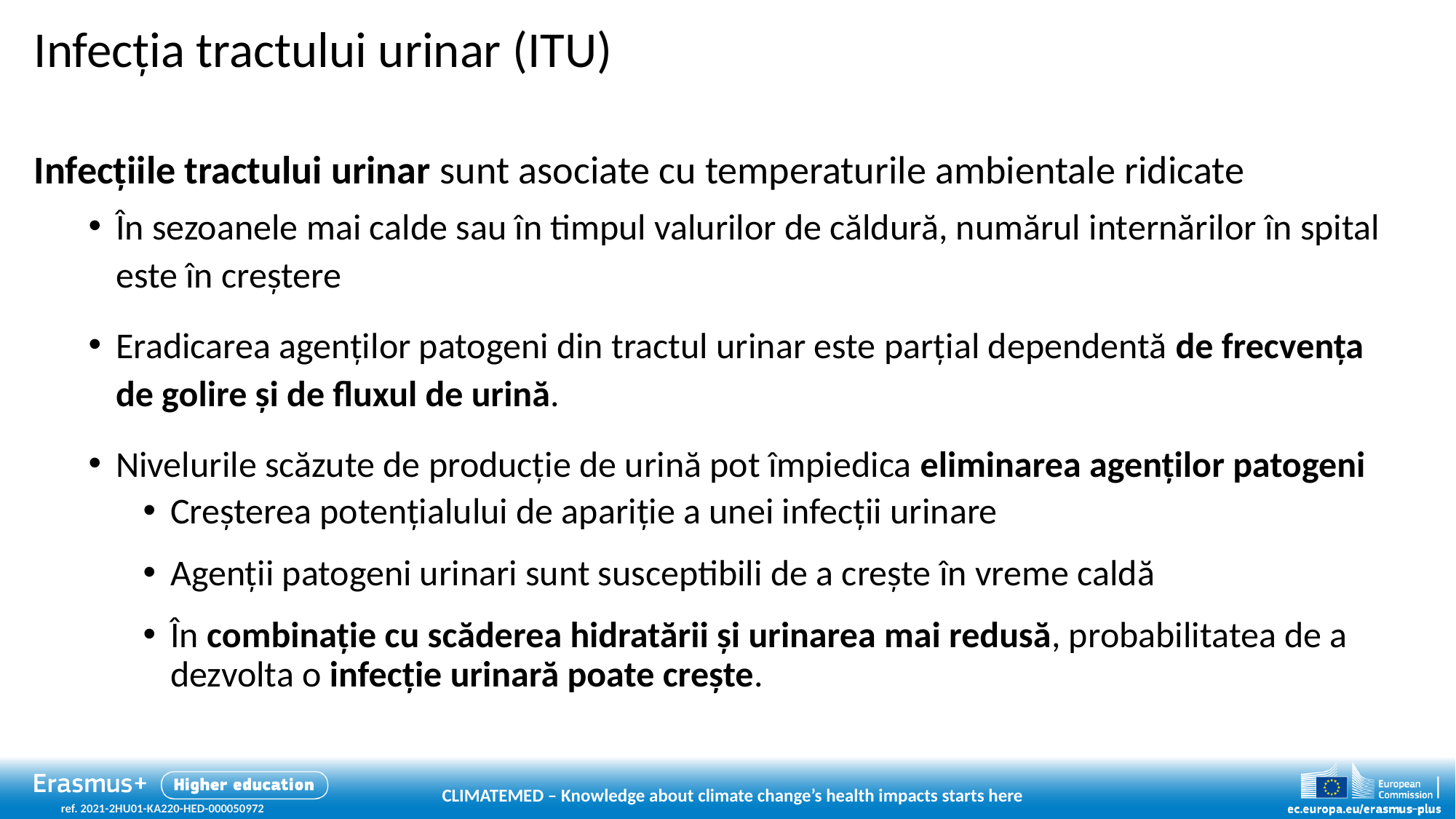

# Infecția tractului urinar (ITU)
Infecțiile tractului urinar sunt asociate cu temperaturile ambientale ridicate
În sezoanele mai calde sau în timpul valurilor de căldură, numărul internărilor în spital este în creștere
Eradicarea agenților patogeni din tractul urinar este parțial dependentă de frecvența de golire și de fluxul de urină.
Nivelurile scăzute de producție de urină pot împiedica eliminarea agenților patogeni
Creșterea potențialului de apariție a unei infecții urinare
Agenții patogeni urinari sunt susceptibili de a crește în vreme caldă
În combinație cu scăderea hidratării și urinarea mai redusă, probabilitatea de a dezvolta o infecție urinară poate crește.